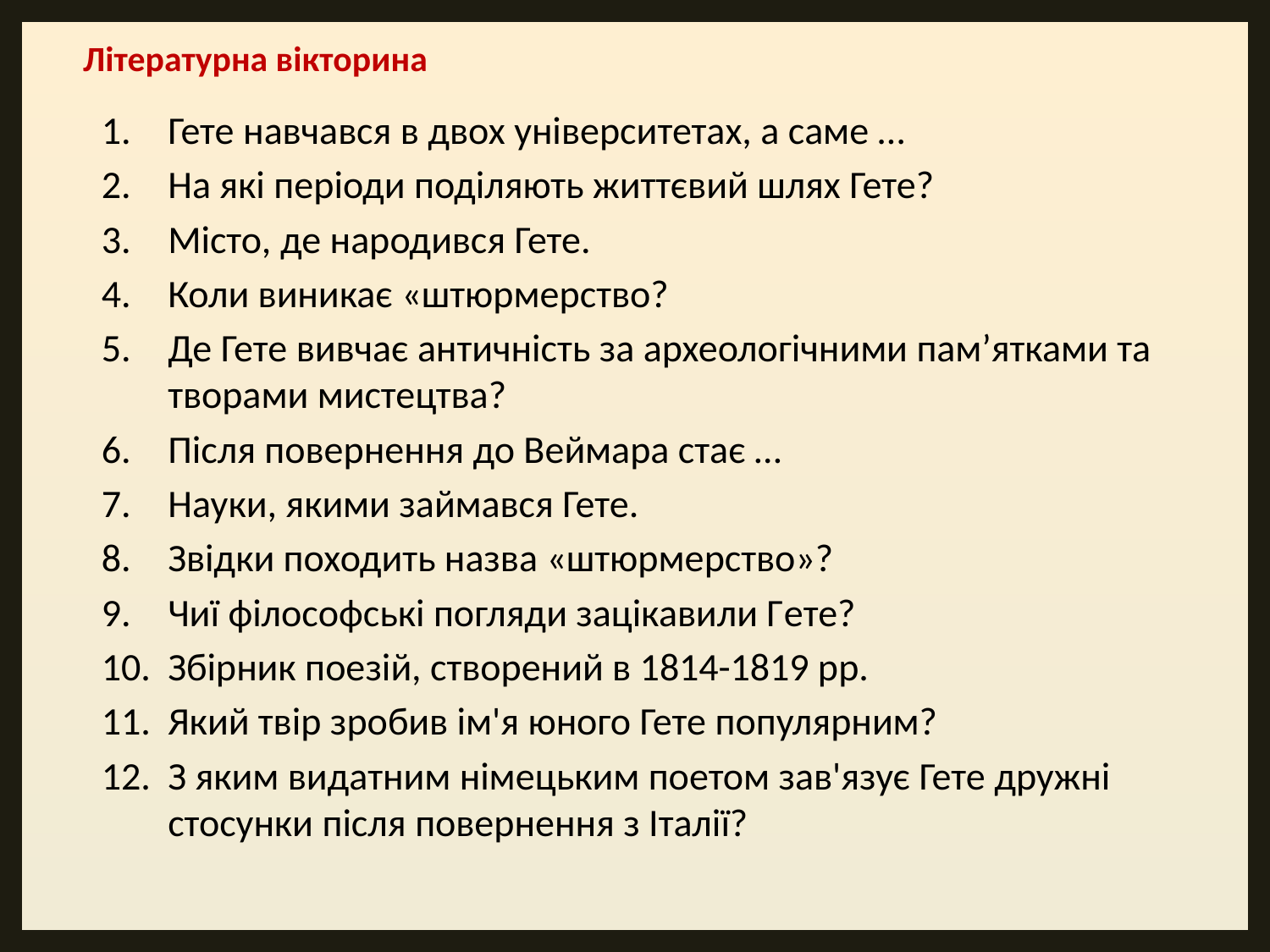

Літературна вікторина
Гете навчався в двох університетах, а саме …
На які періоди поділяють життєвий шлях Гете?
Місто, де народився Гете.
Коли виникає «штюрмерство?
Де Гете вивчає античність за археологічними пам’ятками та творами мистецтва?
Після повернення до Веймара стає …
Науки, якими займався Гете.
Звідки походить назва «штюрмерство»?
Чиї філософські погляди зацікавили Гете?
Збірник поезій, створений в 1814-1819 рр.
Який твір зробив ім'я юного Гете популярним?
З яким видатним німецьким поетом зав'язує Гете дружні стосунки після повернення з Італії?